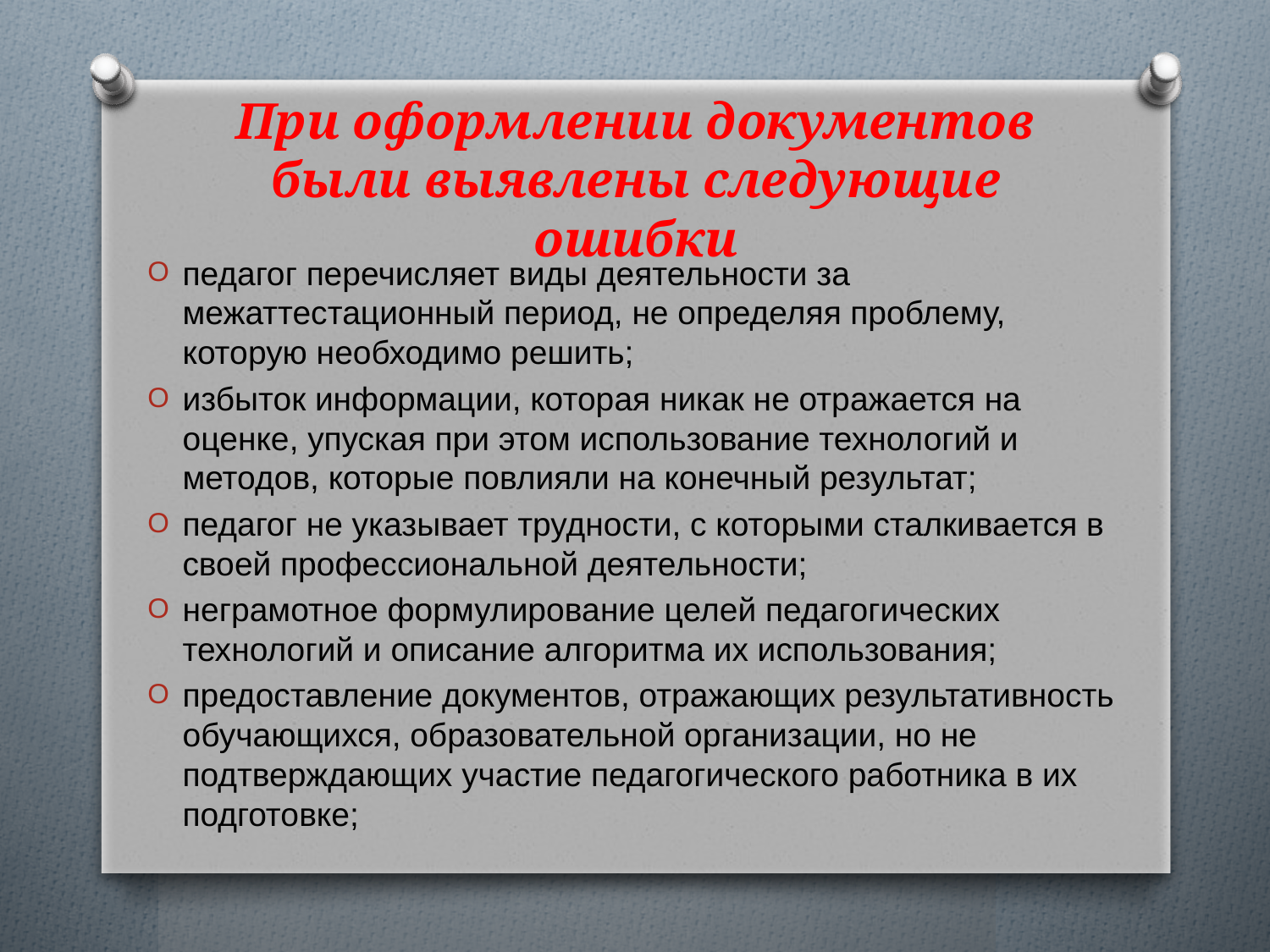

# При оформлении документов были выявлены следующие ошибки
педагог перечисляет виды деятельности за межаттестационный период, не определяя проблему, которую необходимо решить;
избыток информации, которая никак не отражается на оценке, упуская при этом использование технологий и методов, которые повлияли на конечный результат;
педагог не указывает трудности, с которыми сталкивается в своей профессиональной деятельности;
неграмотное формулирование целей педагогических технологий и описание алгоритма их использования;
предоставление документов, отражающих результативность обучающихся, образовательной организации, но не подтверждающих участие педагогического работника в их подготовке;